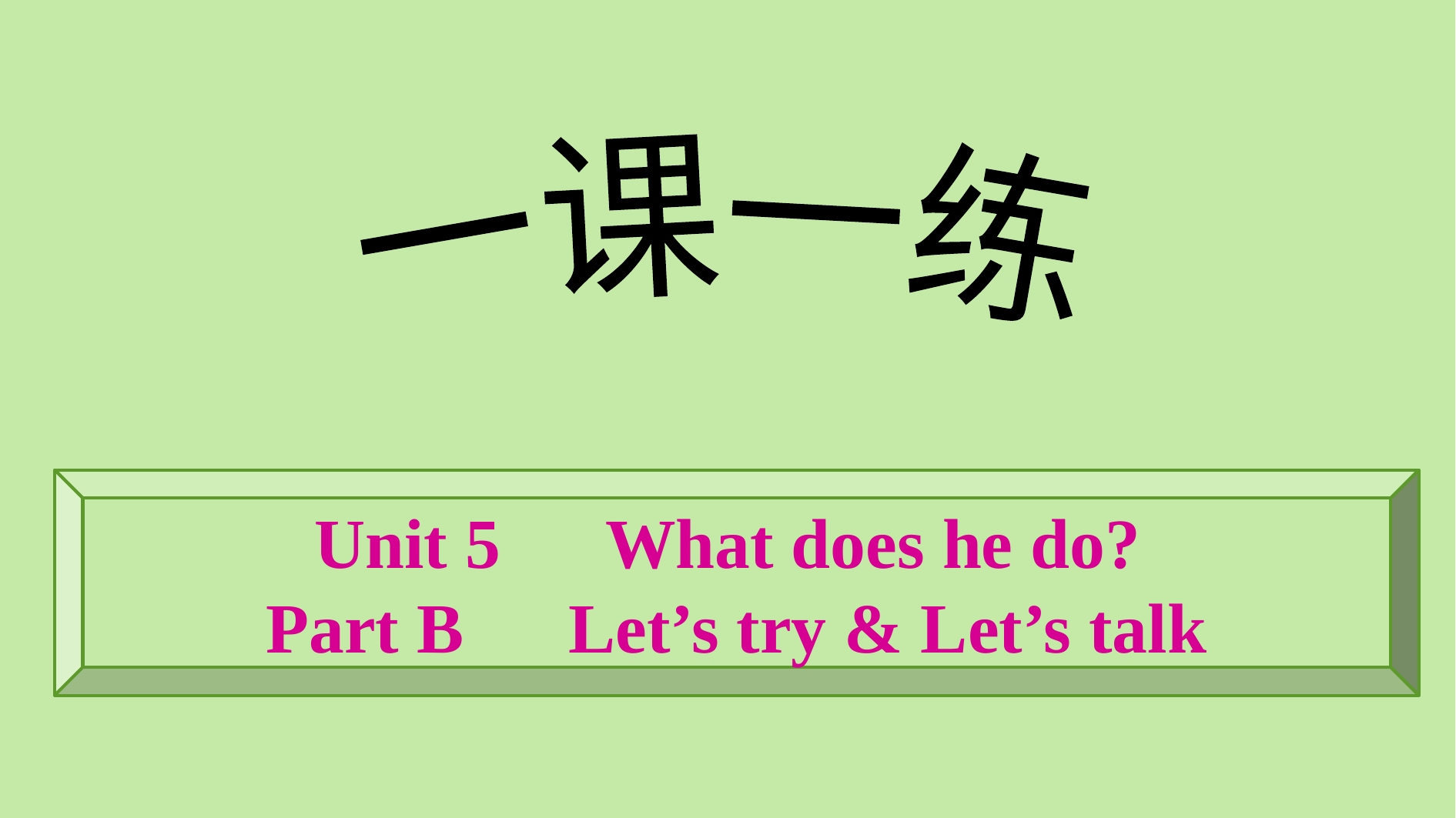

Unit 5　What does he do?
Part B　Let’s try & Let’s talk